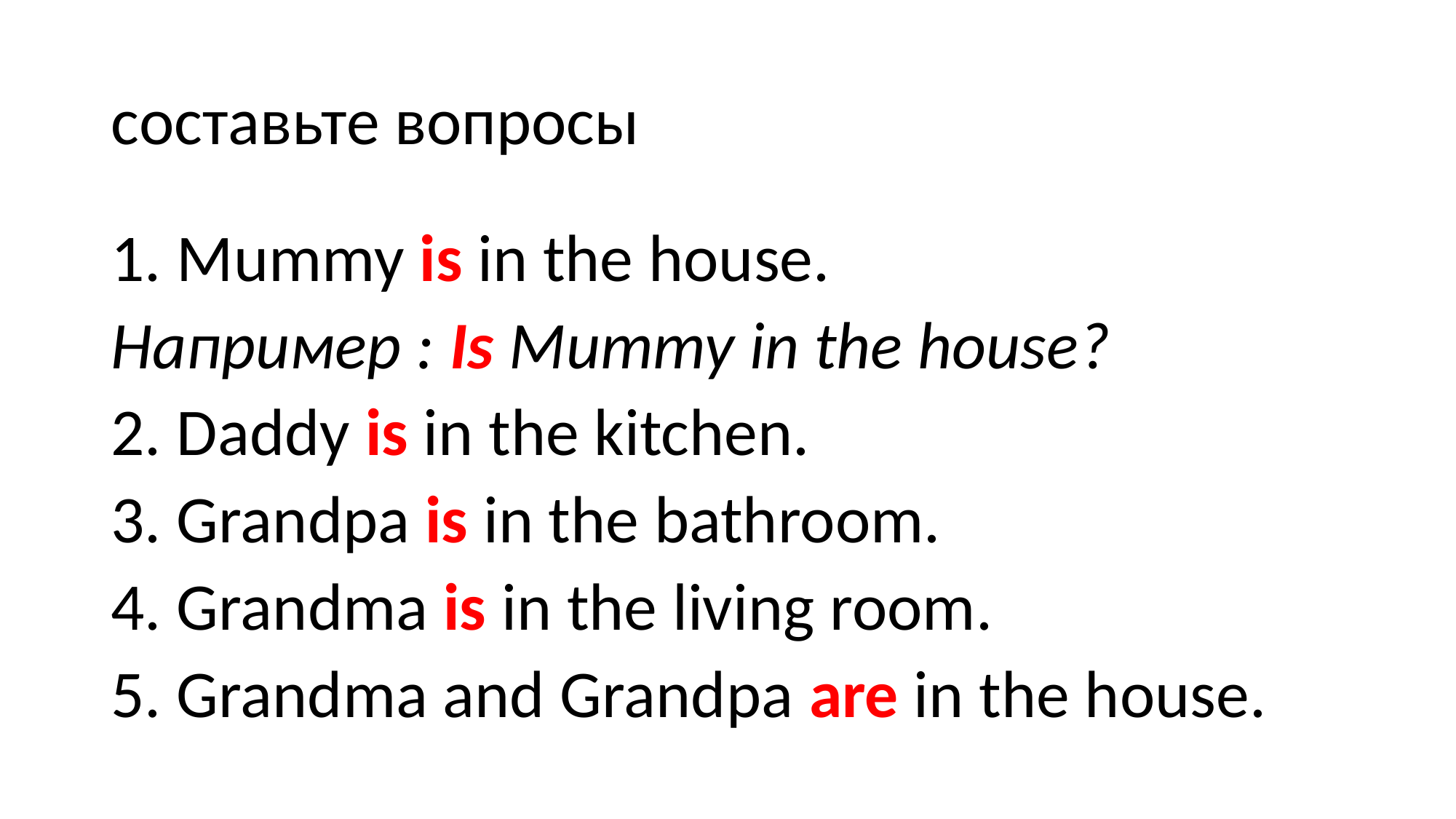

# cоставьте вопросы
1. Mummy is in the house.
Например : Is Mummy in the house?
2. Daddy is in the kitchen.
3. Grandpa is in the bathroom.
4. Grandma is in the living room.
5. Grandma and Grandpa are in the house.